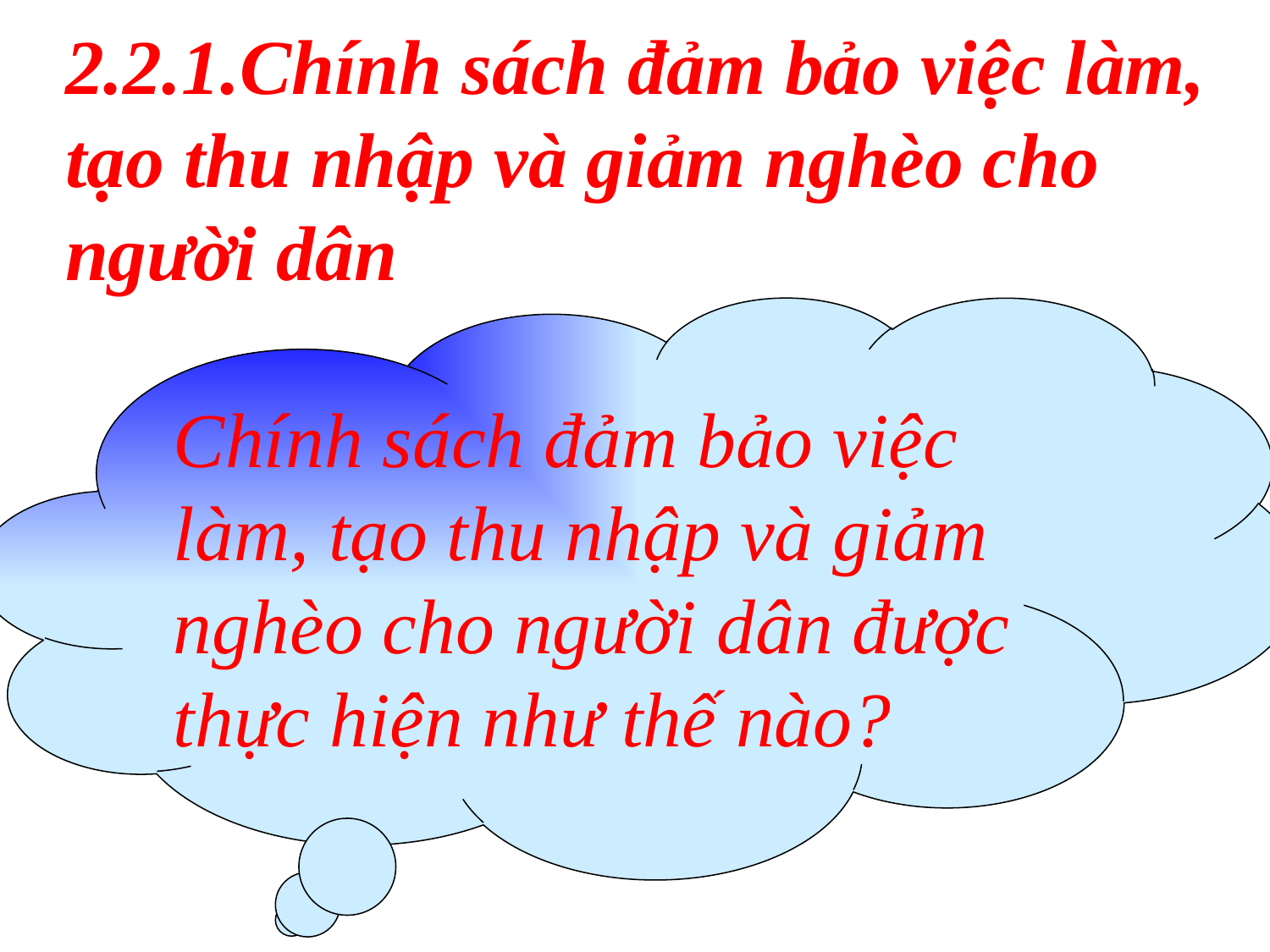

2.2.1.Chính sách đảm bảo việc làm, tạo thu nhập và giảm nghèo cho người dân
Chính sách đảm bảo việc làm, tạo thu nhập và giảm nghèo cho người dân được thực hiện như thế nào?